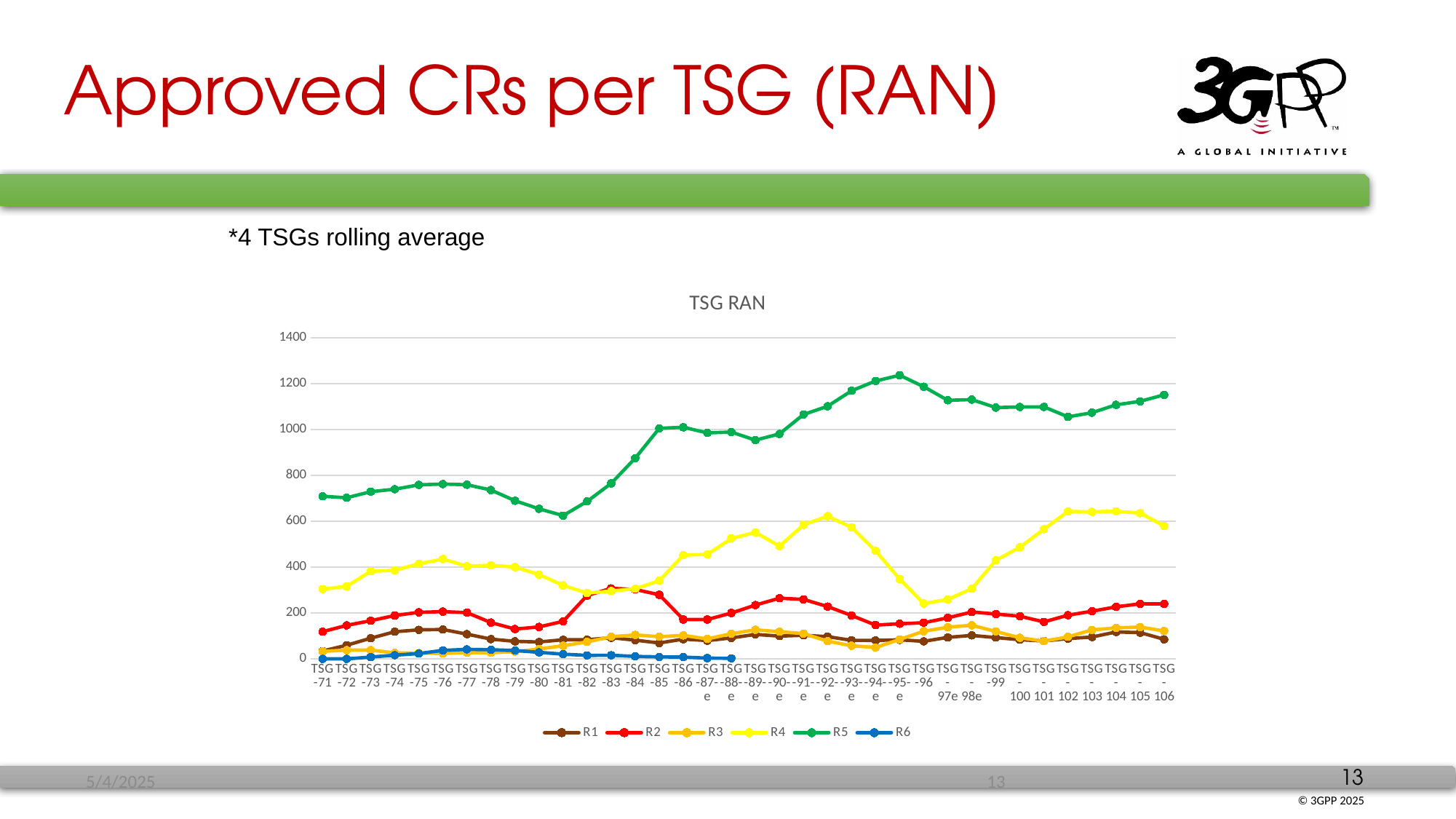

# Approved CRs per TSG (RAN)
*4 TSGs rolling average

[unsupported chart]

5/4/2025
13